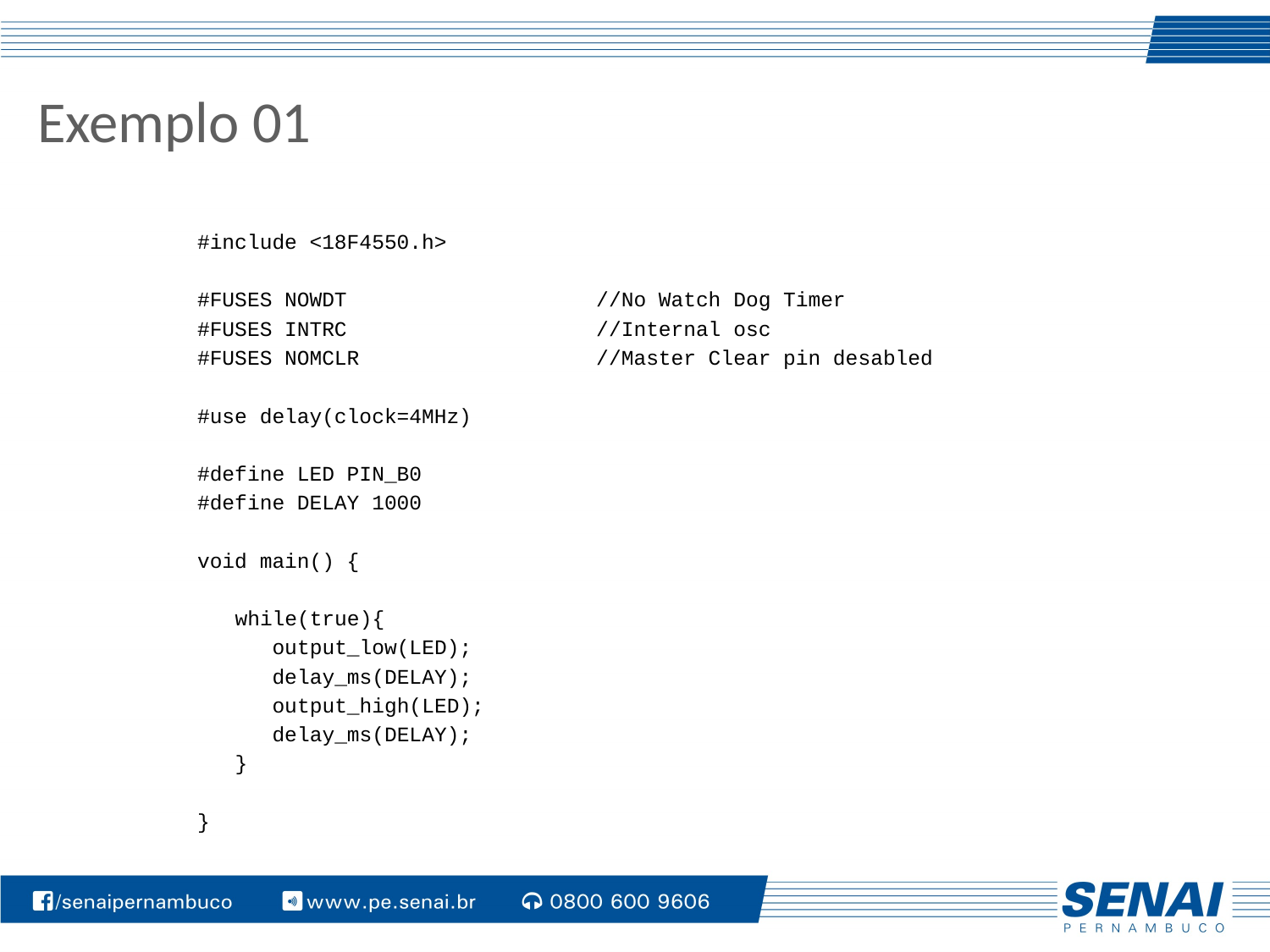

# Exemplo 01
#include <18F4550.h>

#FUSES NOWDT                    //No Watch Dog Timer
#FUSES INTRC                    //Internal osc
#FUSES NOMCLR                   //Master Clear pin desabled

#use delay(clock=4MHz)

#define LED PIN_B0
#define DELAY 1000

void main() {

   while(true){
      output_low(LED);
      delay_ms(DELAY);
      output_high(LED);
      delay_ms(DELAY);
   }

}